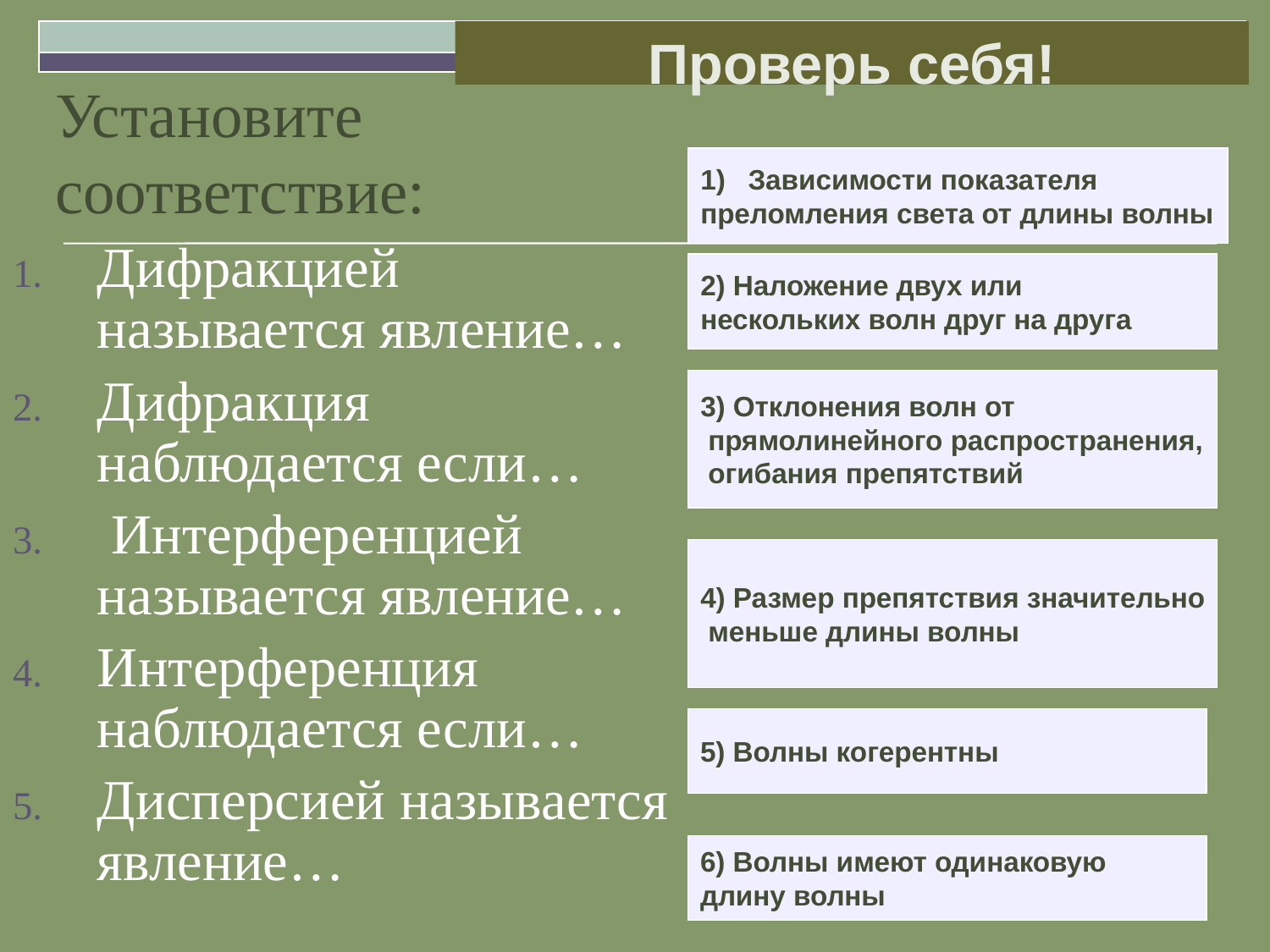

Проверь себя!
# Установите соответствие:
Зависимости показателя
преломления света от длины волны
Дифракцией называется явление…
Дифракция наблюдается если…
 Интерференцией называется явление…
Интерференция наблюдается если…
Дисперсией называется явление…

2) Наложение двух или
нескольких волн друг на друга
3) Отклонения волн от
 прямолинейного распространения,
 огибания препятствий
4) Размер препятствия значительно
 меньше длины волны
5) Волны когерентны
6) Волны имеют одинаковую
длину волны